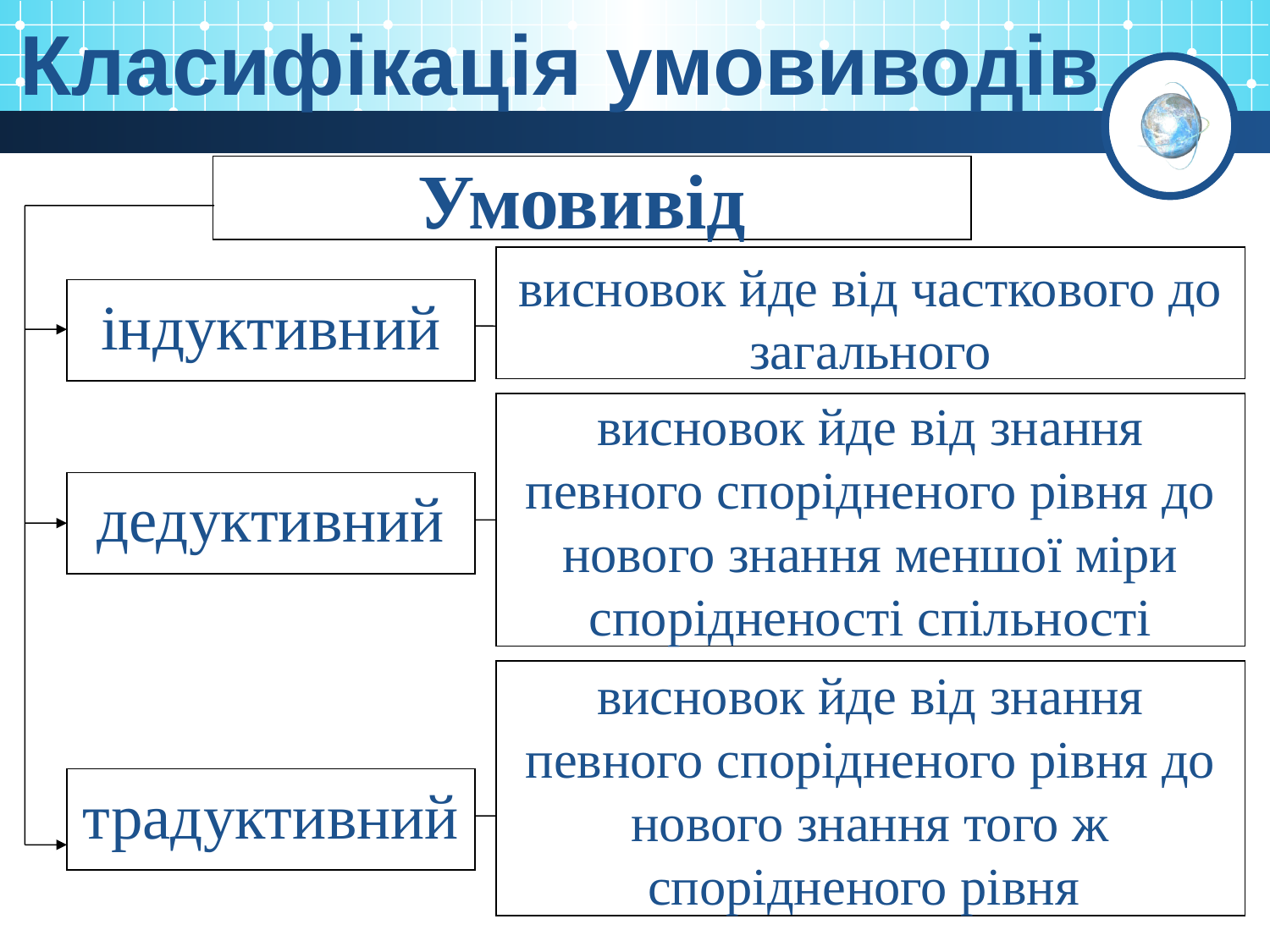

Класифікація умовиводів

Умовивід
висновок йде від часткового до загального
індуктивний
висновок йде від знання певного спорідненого рівня до нового знання меншої міри спорідненості спільності
дедуктивний
висновок йде від знання певного спорідненого рівня до нового знання того ж спорідненого рівня
традуктивний